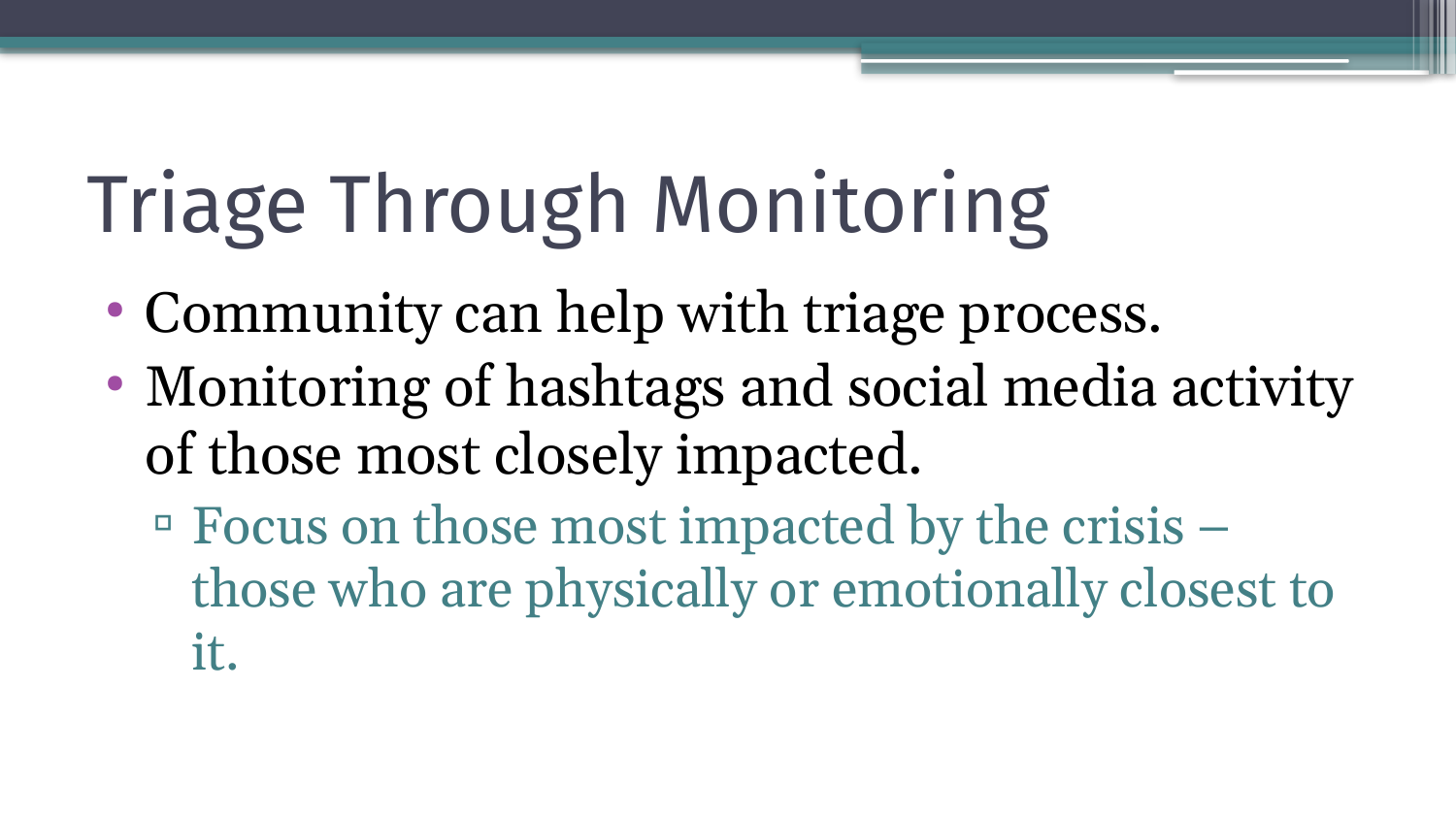

# Triage Through Monitoring
Community can help with triage process.
Monitoring of hashtags and social media activity of those most closely impacted.
Focus on those most impacted by the crisis – those who are physically or emotionally closest to it.